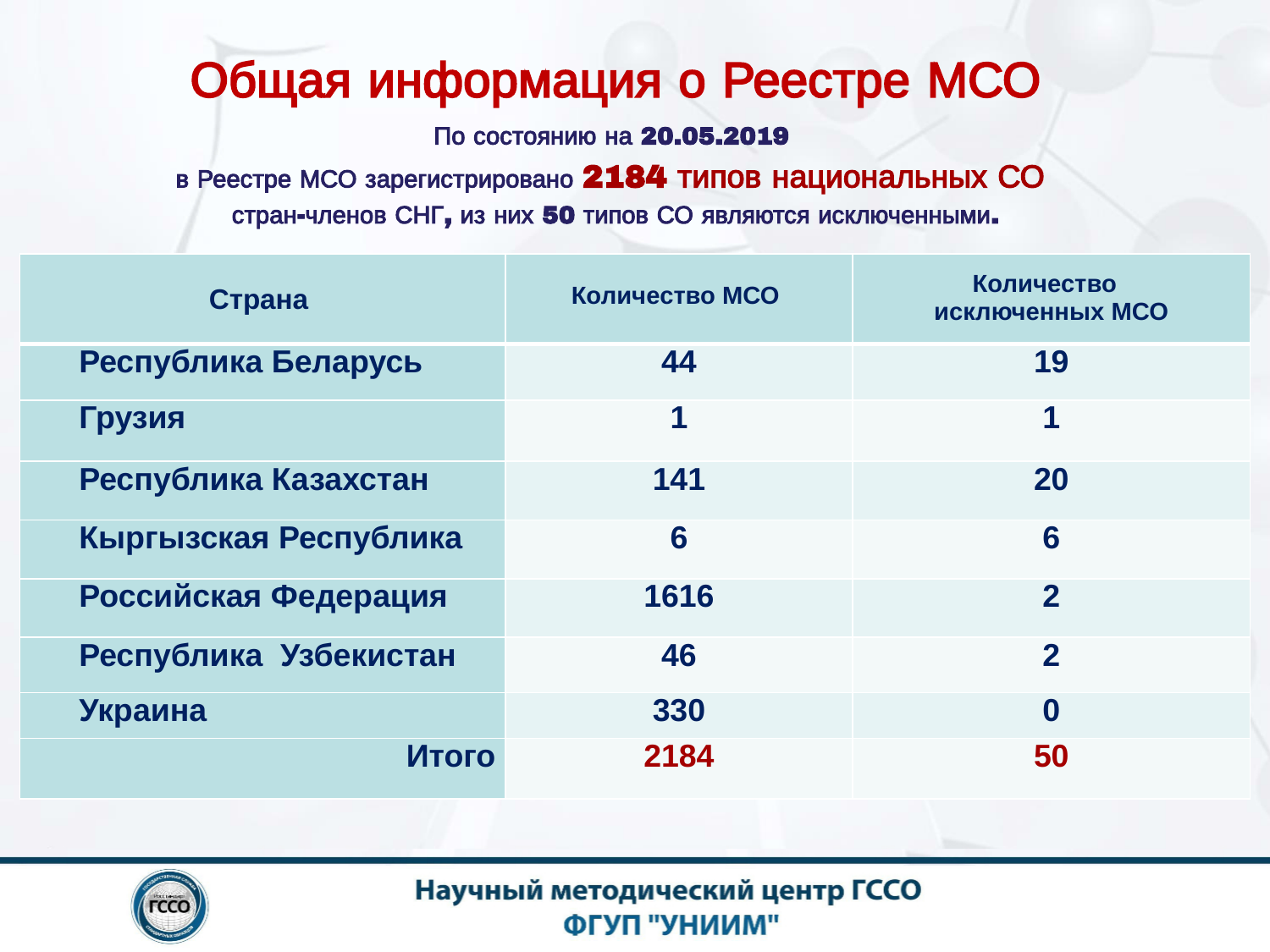

Общая информация о Реестре МСО
По состоянию на 20.05.2019
в Реестре МСО зарегистрировано 2184 типов национальных СО
стран-членов СНГ, из них 50 типов СО являются исключенными.

| Страна | Количество МСО | Количество исключенных МСО |
| --- | --- | --- |
| Республика Беларусь | 44 | 19 |
| Грузия | 1 | 1 |
| Республика Казахстан | 141 | 20 |
| Кыргызская Республика | 6 | 6 |
| Российская Федерация | 1616 | 2 |
| Республика Узбекистан | 46 | 2 |
| Украина | 330 | 0 |
| Итого | 2184 | 50 |